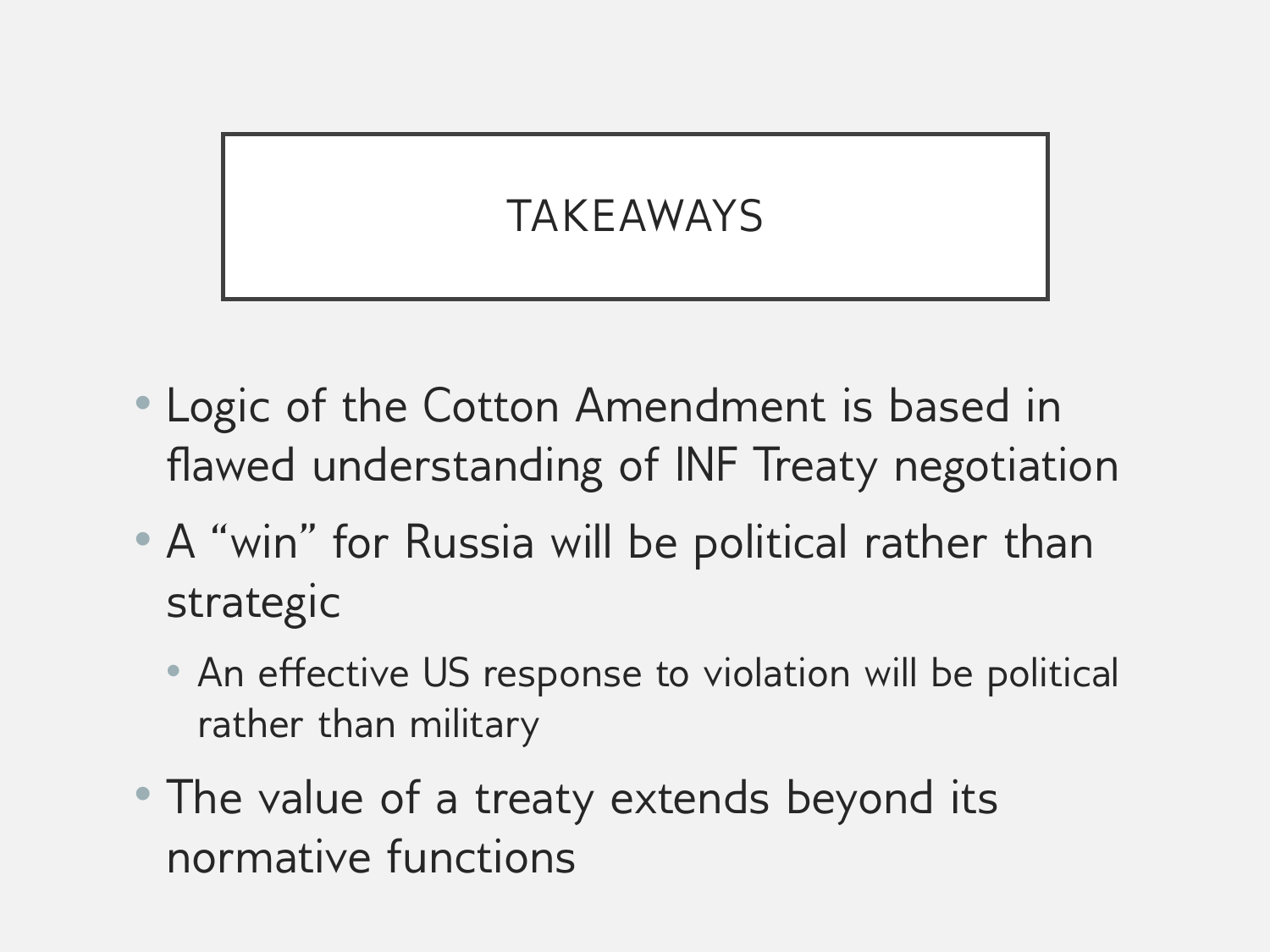

# Takeaways
Logic of the Cotton Amendment is based in flawed understanding of INF Treaty negotiation
A “win” for Russia will be political rather than strategic
An effective US response to violation will be political rather than military
The value of a treaty extends beyond its normative functions